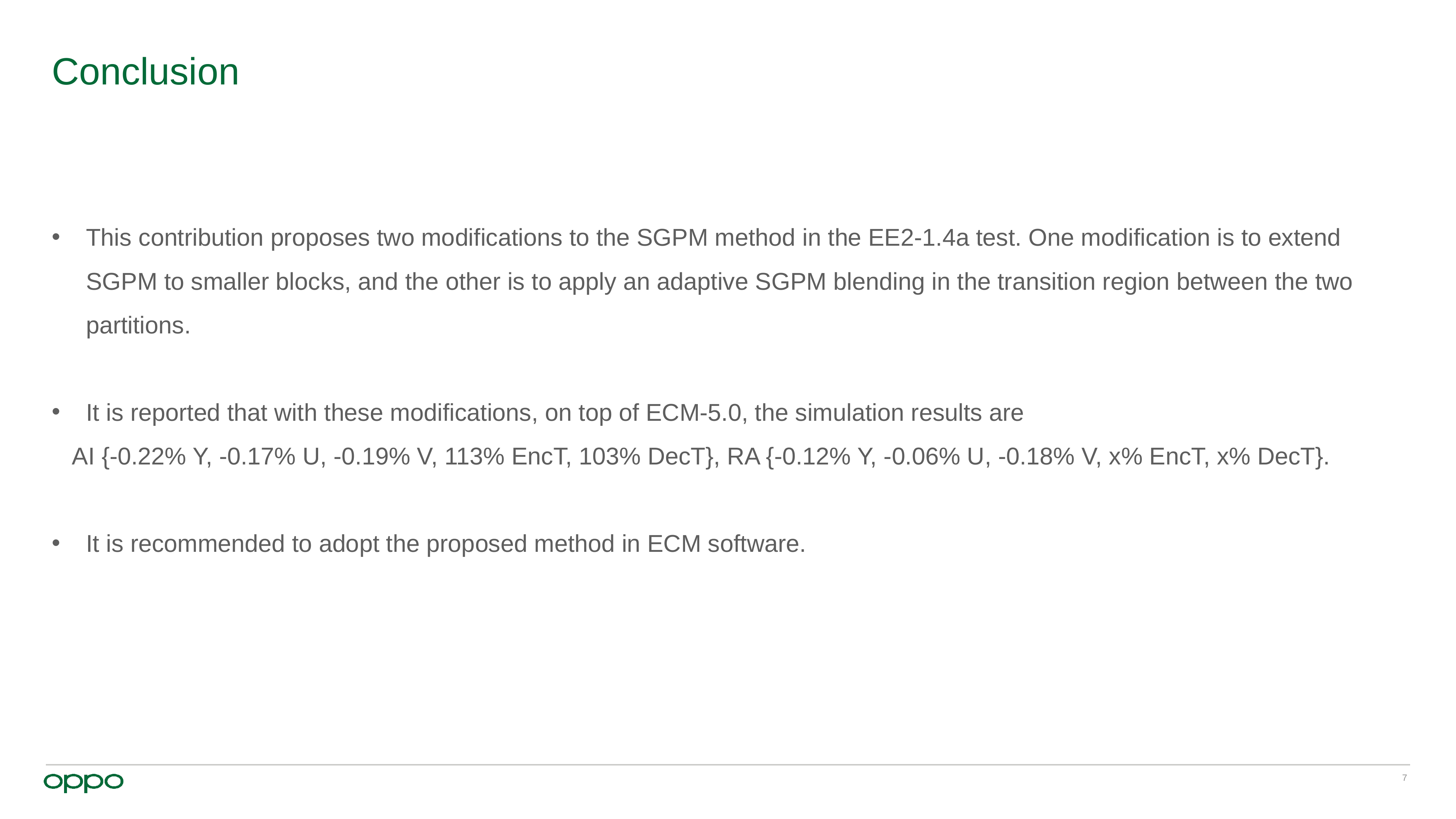

# Conclusion
This contribution proposes two modifications to the SGPM method in the EE2-1.4a test. One modification is to extend SGPM to smaller blocks, and the other is to apply an adaptive SGPM blending in the transition region between the two partitions.

It is reported that with these modifications, on top of ECM-5.0, the simulation results are
   AI {-0.22% Y, -0.17% U, -0.19% V, 113% EncT, 103% DecT}, RA {-0.12% Y, -0.06% U, -0.18% V, x% EncT, x% DecT}.

It is recommended to adopt the proposed method in ECM software.